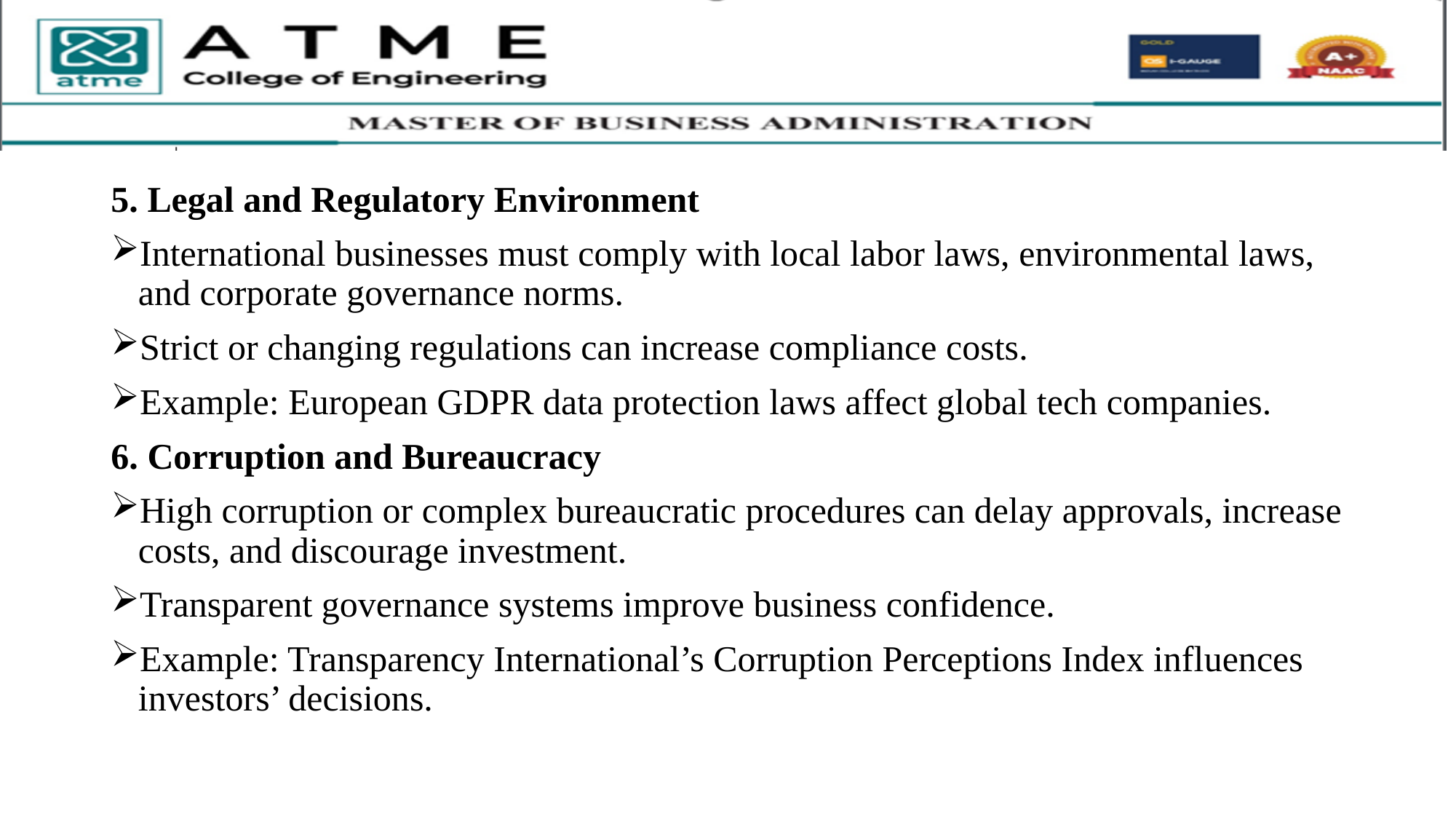

5. Legal and Regulatory Environment
International businesses must comply with local labor laws, environmental laws, and corporate governance norms.
Strict or changing regulations can increase compliance costs.
Example: European GDPR data protection laws affect global tech companies.
6. Corruption and Bureaucracy
High corruption or complex bureaucratic procedures can delay approvals, increase costs, and discourage investment.
Transparent governance systems improve business confidence.
Example: Transparency International’s Corruption Perceptions Index influences investors’ decisions.